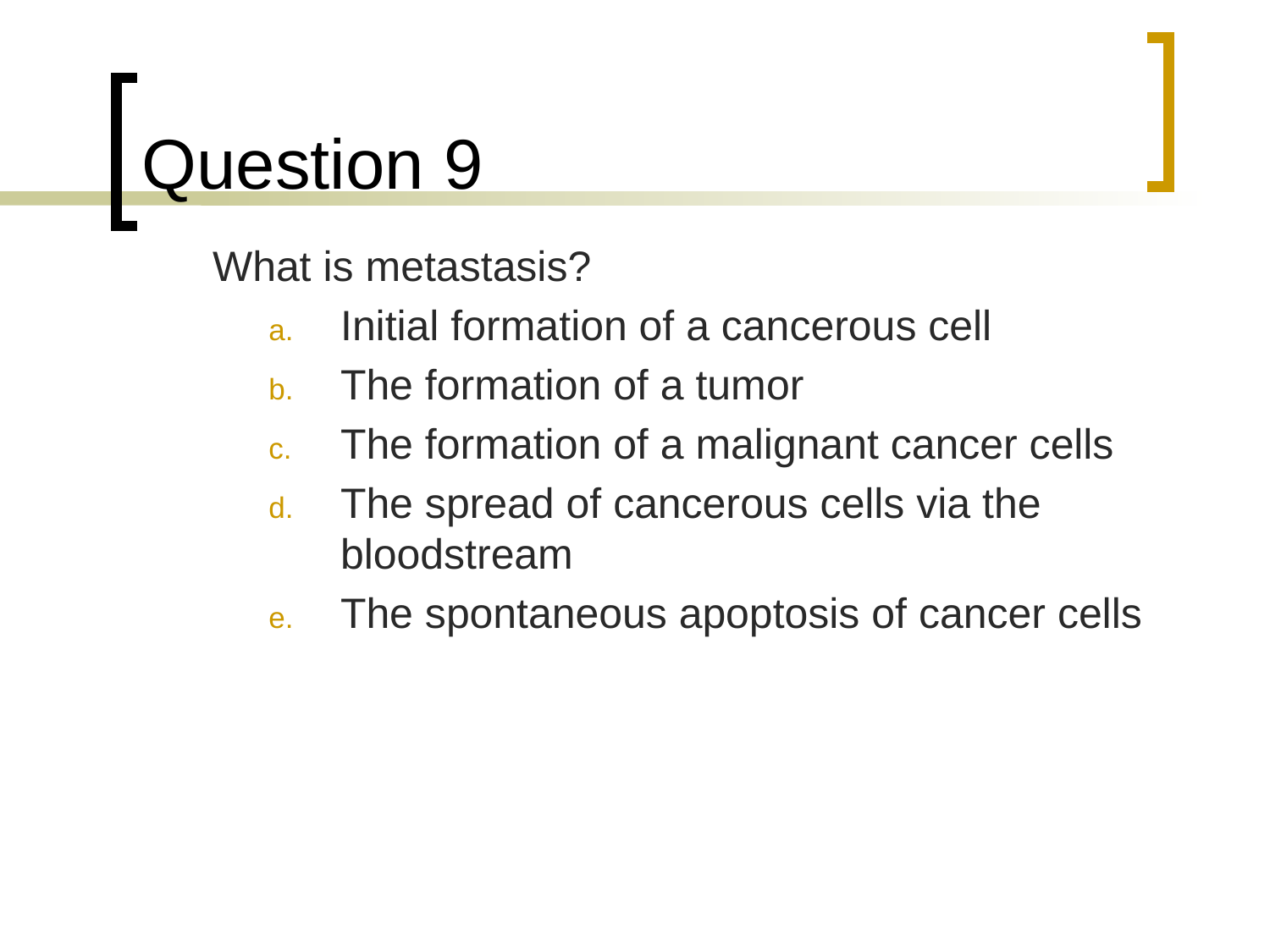

# Question 9
	What is metastasis?
Initial formation of a cancerous cell
The formation of a tumor
The formation of a malignant cancer cells
The spread of cancerous cells via the bloodstream
The spontaneous apoptosis of cancer cells